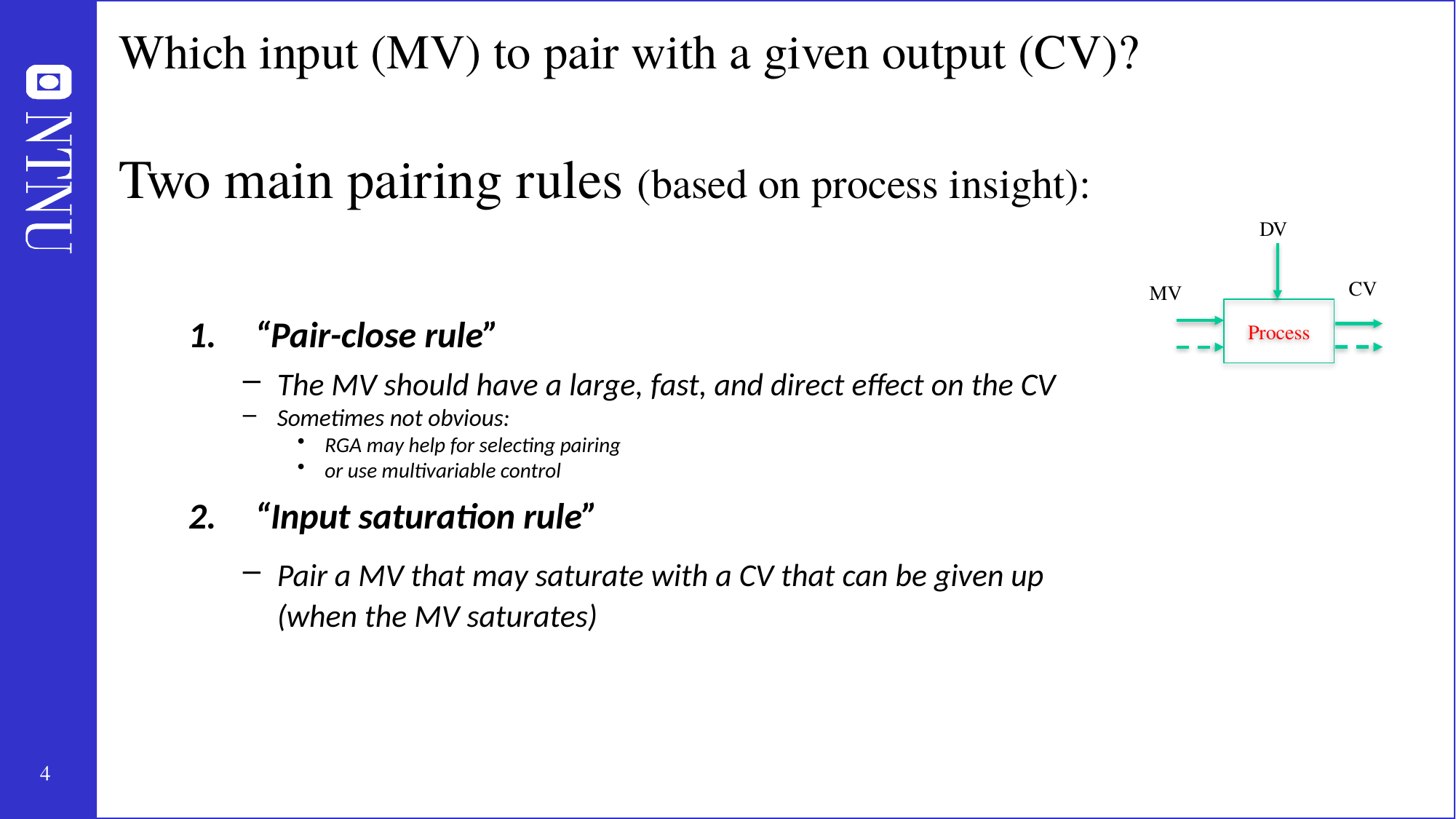

# Which input (MV) to pair with a given output (CV)? Two main pairing rules (based on process insight):
DV
CV
MV

Process

“Pair-close rule”
The MV should have a large, fast, and direct effect on the CV
Sometimes not obvious:
RGA may help for selecting pairing
or use multivariable control
“Input saturation rule”
Pair a MV that may saturate with a CV that can be given up (when the MV saturates)